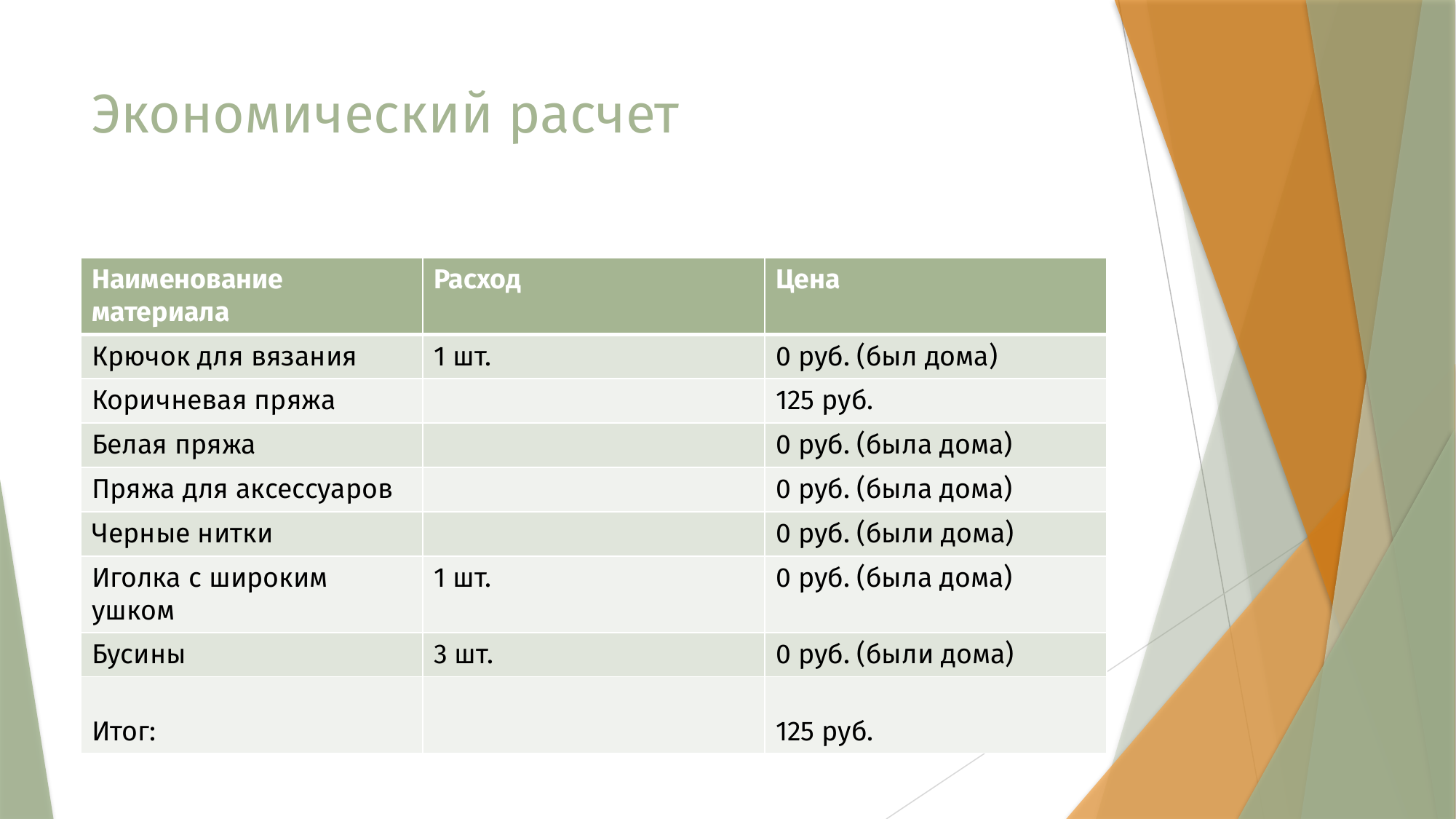

# Экономический расчет
| Наименование материала | Расход | Цена |
| --- | --- | --- |
| Крючок для вязания | 1 шт. | 0 руб. (был дома) |
| Коричневая пряжа |  | 125 руб. |
| Белая пряжа |  | 0 руб. (была дома) |
| Пряжа для аксессуаров |  | 0 руб. (была дома) |
| Черные нитки |  | 0 руб. (были дома) |
| Иголка с широким ушком | 1 шт. | 0 руб. (была дома) |
| Бусины | 3 шт. | 0 руб. (были дома) |
| Итог: |  | 125 руб. |